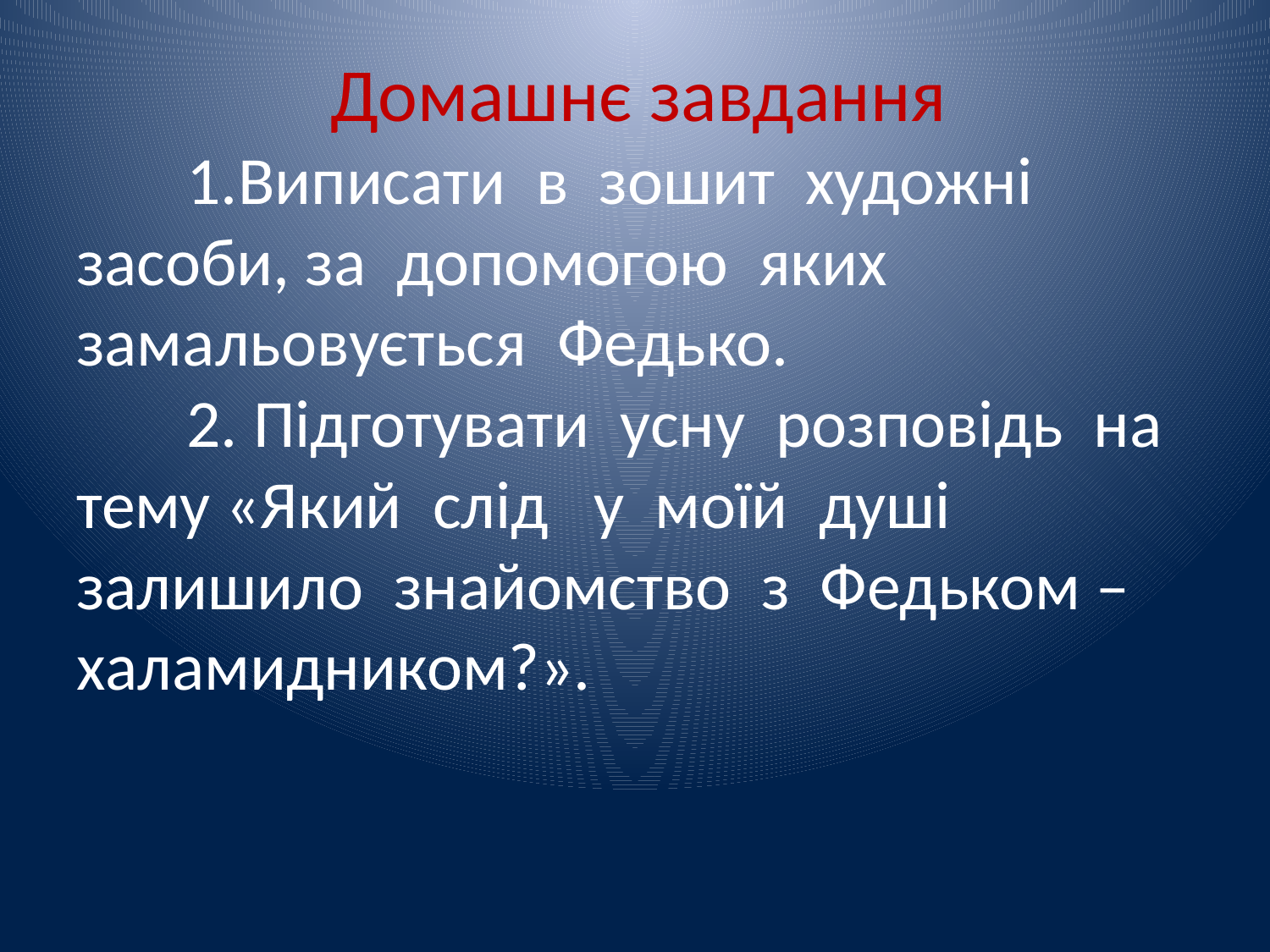

# Домашнє завдання 1.Виписати  в  зошит  художні  засоби, за  допомогою  яких  замальовується  Федько. 2. Підготувати  усну  розповідь  на  тему «Який  слід   у  моїй  душі  залишило  знайомство  з  Федьком – халамидником?».